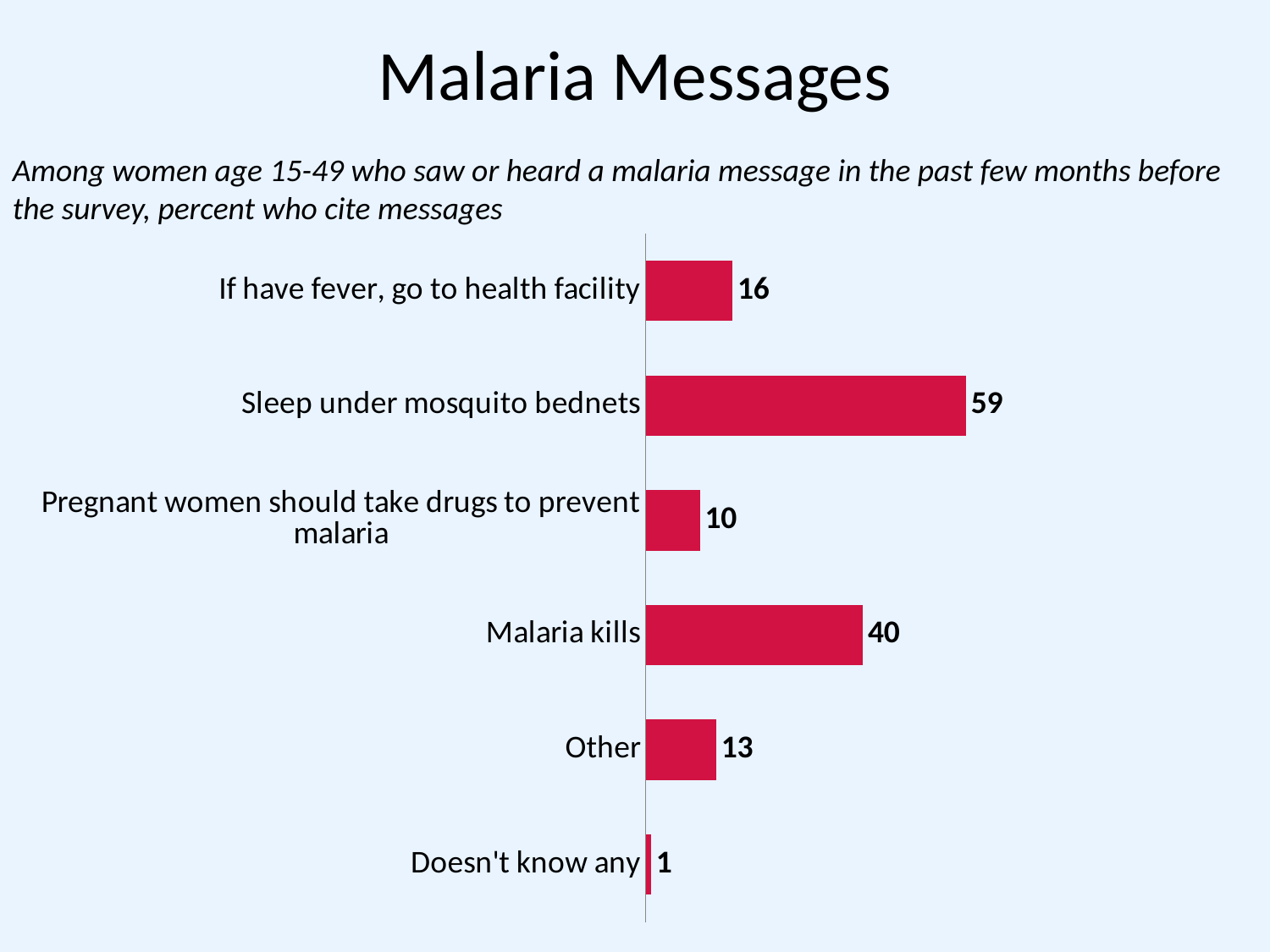

# Malaria Messages
Among women age 15-49 who saw or heard a malaria message in the past few months before the survey, percent who cite messages

### Chart

| Category | Series 1 |
|---|---|
| Doesn't know any | 1.0 |
| Other | 13.0 |
| Malaria kills | 40.0 |
| Pregnant women should take drugs to prevent malaria | 10.0 |
| Sleep under mosquito bednets | 59.0 |
| If have fever, go to health facility | 16.0 |